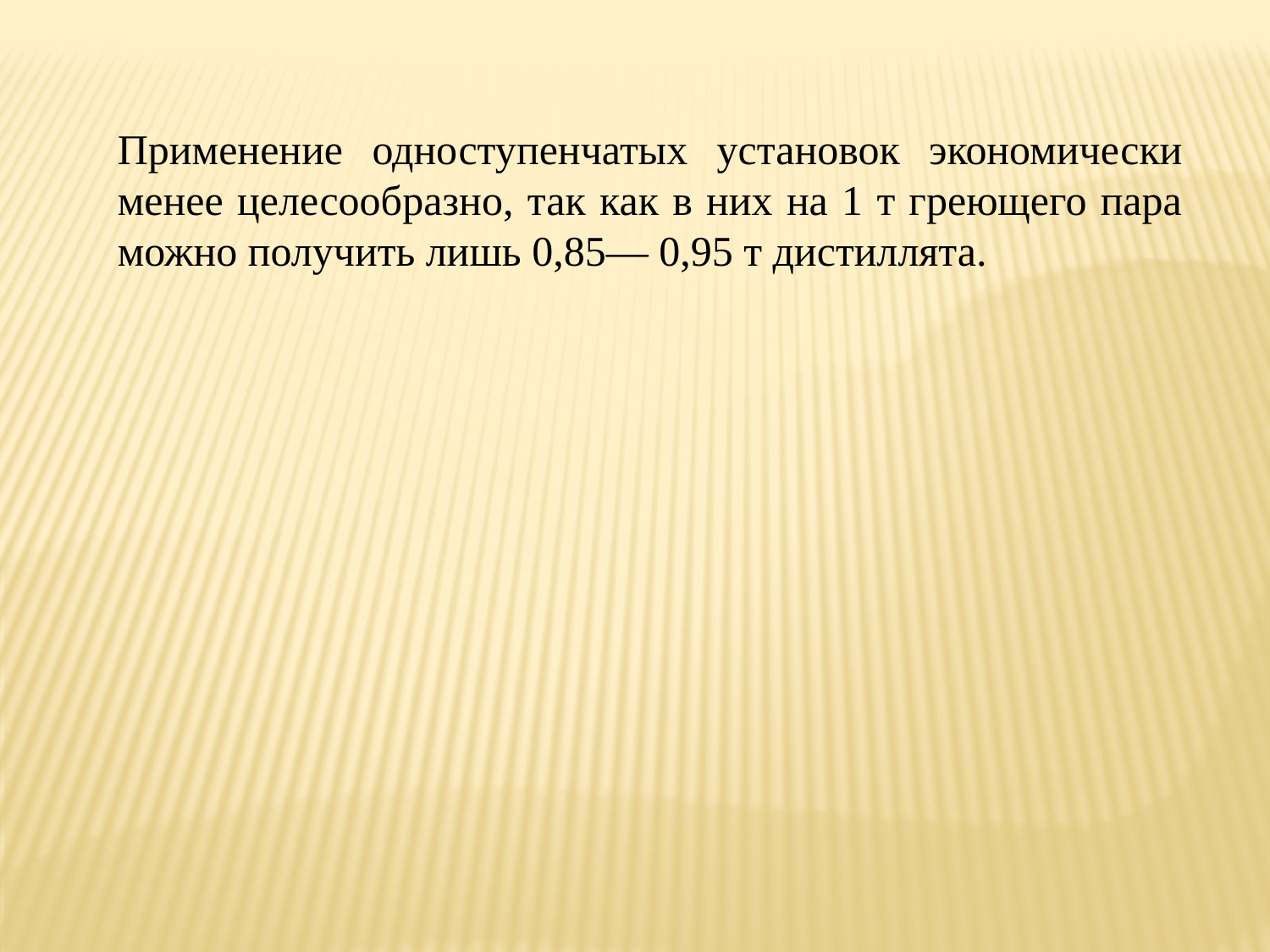

Применение одноступенчатых установок экономически менее целесообразно, так как в них на 1 т греющего пара можно получить лишь 0,85— 0,95 т дистиллята.